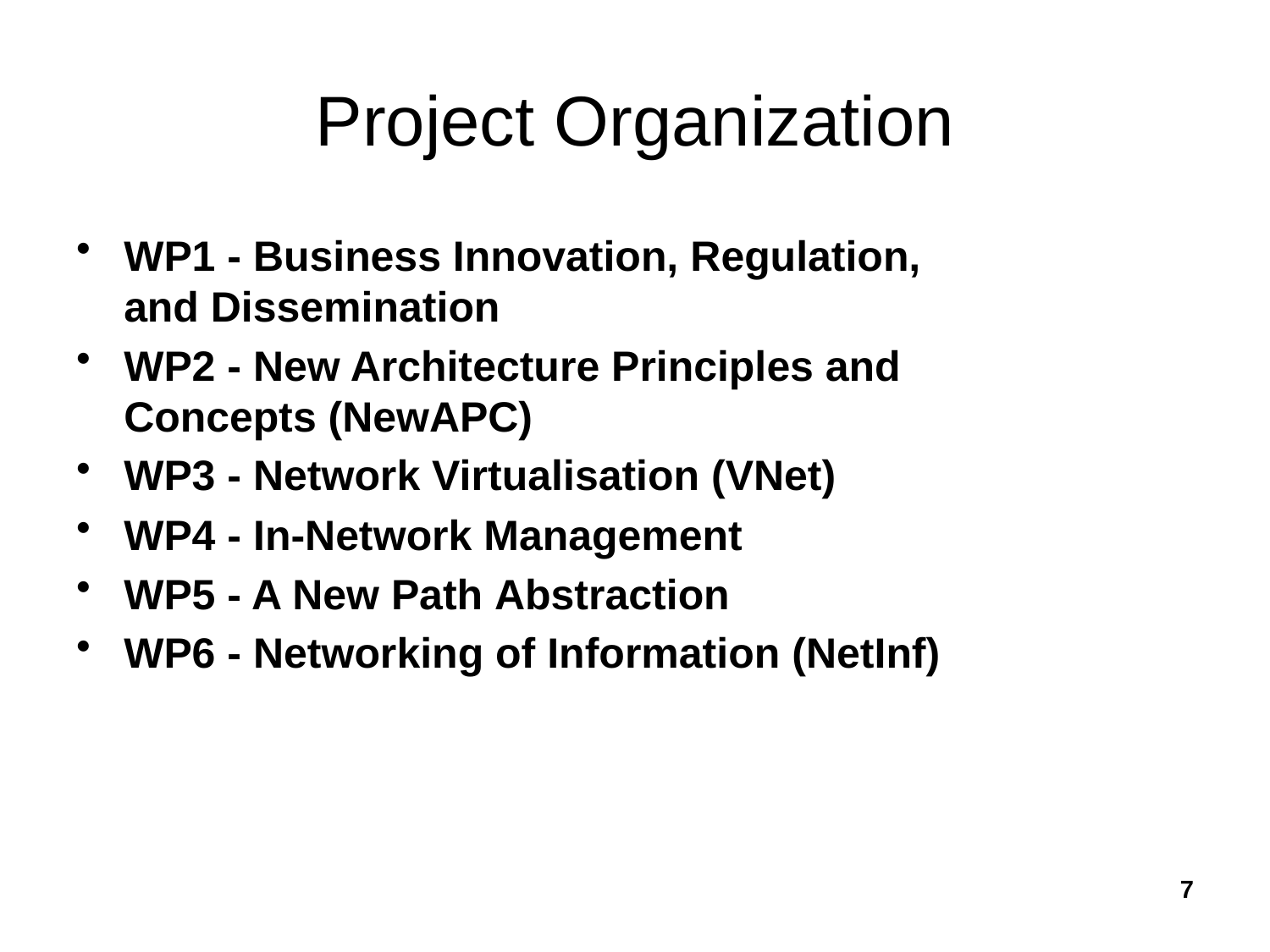

# Project Organization
WP1 - Business Innovation, Regulation, and Dissemination
WP2 - New Architecture Principles and Concepts (NewAPC)
WP3 - Network Virtualisation (VNet)
WP4 - In-Network Management
WP5 - A New Path Abstraction
WP6 - Networking of Information (NetInf)
7